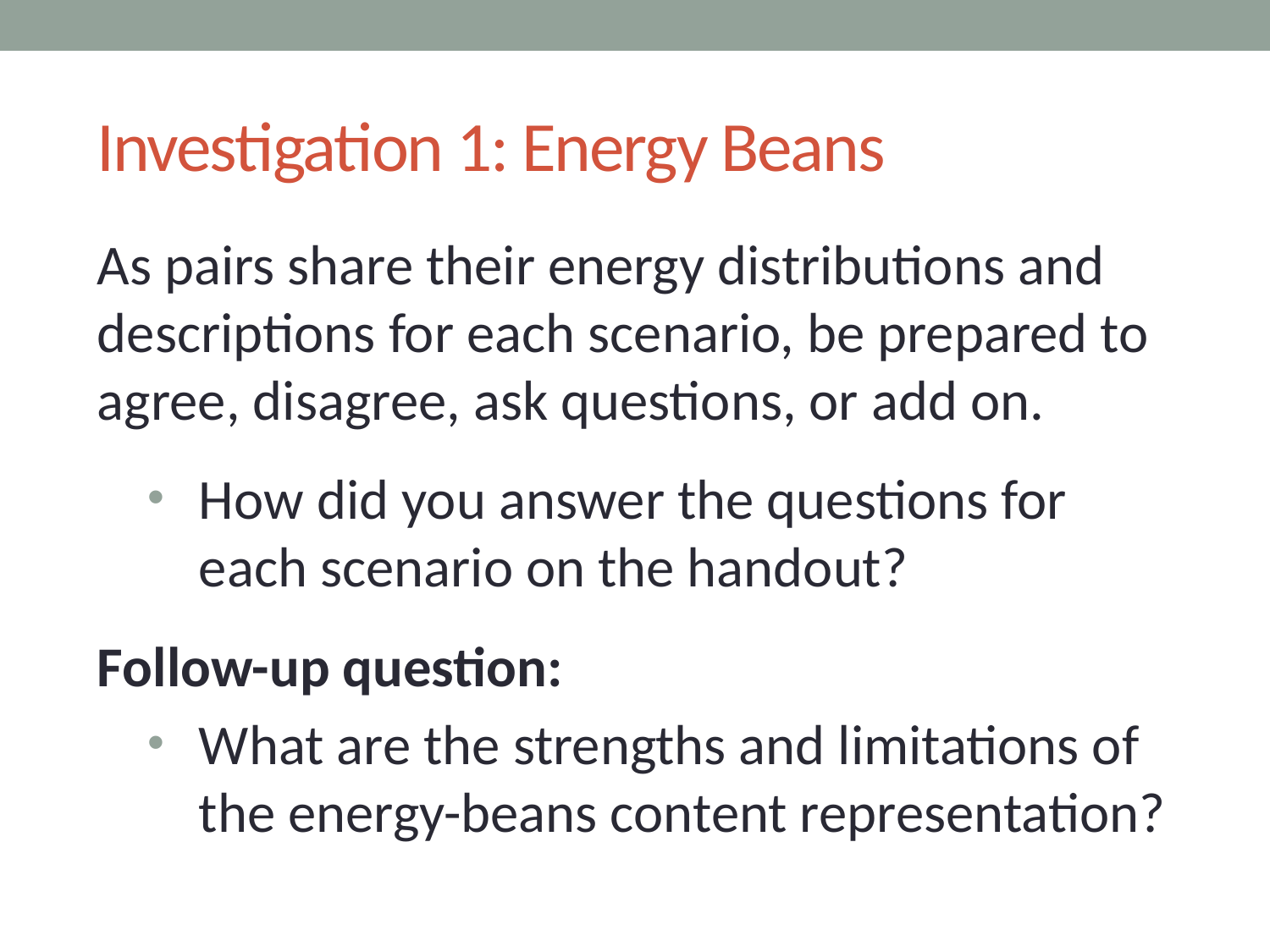

# Investigation 1: Energy Beans
As pairs share their energy distributions and descriptions for each scenario, be prepared to agree, disagree, ask questions, or add on.
How did you answer the questions for
each scenario on the handout?
Follow-up question:
What are the strengths and limitations of the energy-beans content representation?